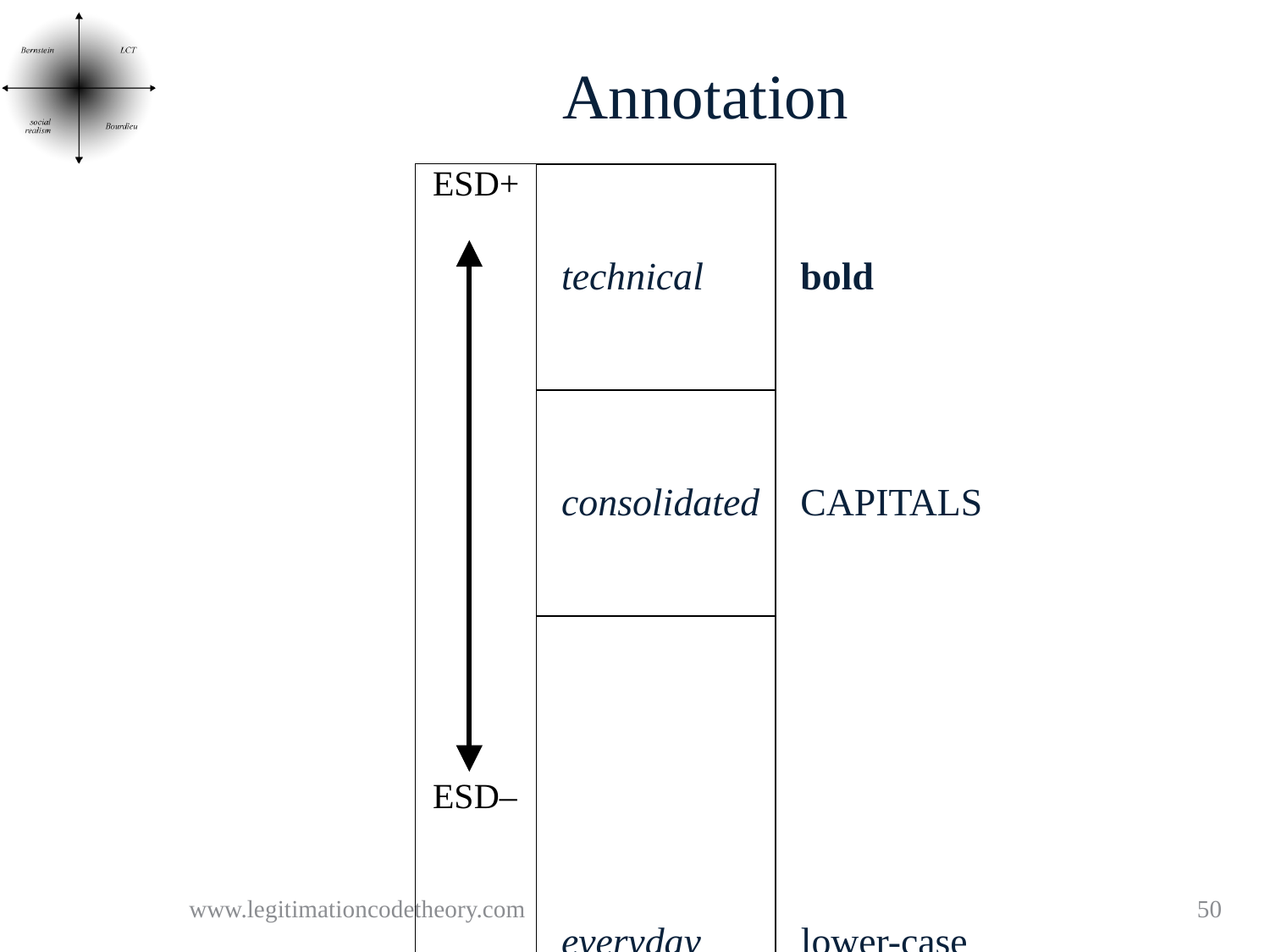

# Annotation

| ESD+ ESD– | technical | bold |
| --- | --- | --- |
|  | consolidated | CAPITALS |
|  | everyday | lower-case |
www.legitimationcodetheory.com
50